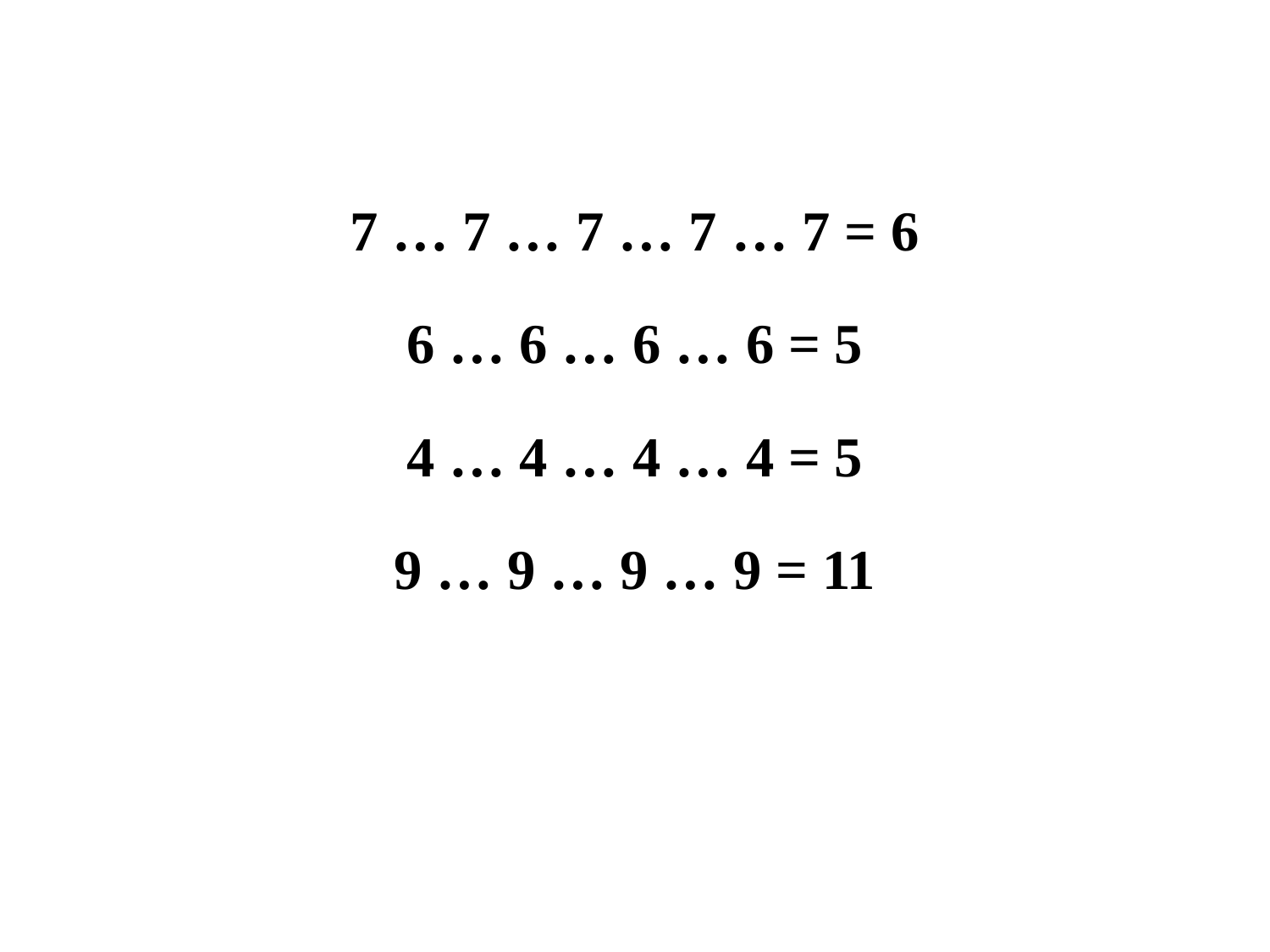

| 7 … 7 … 7 … 7 … 7 = 6 |
| --- |
| 6 … 6 … 6 … 6 = 5 |
| 4 … 4 … 4 … 4 = 5 |
| 9 … 9 … 9 … 9 = 11 |